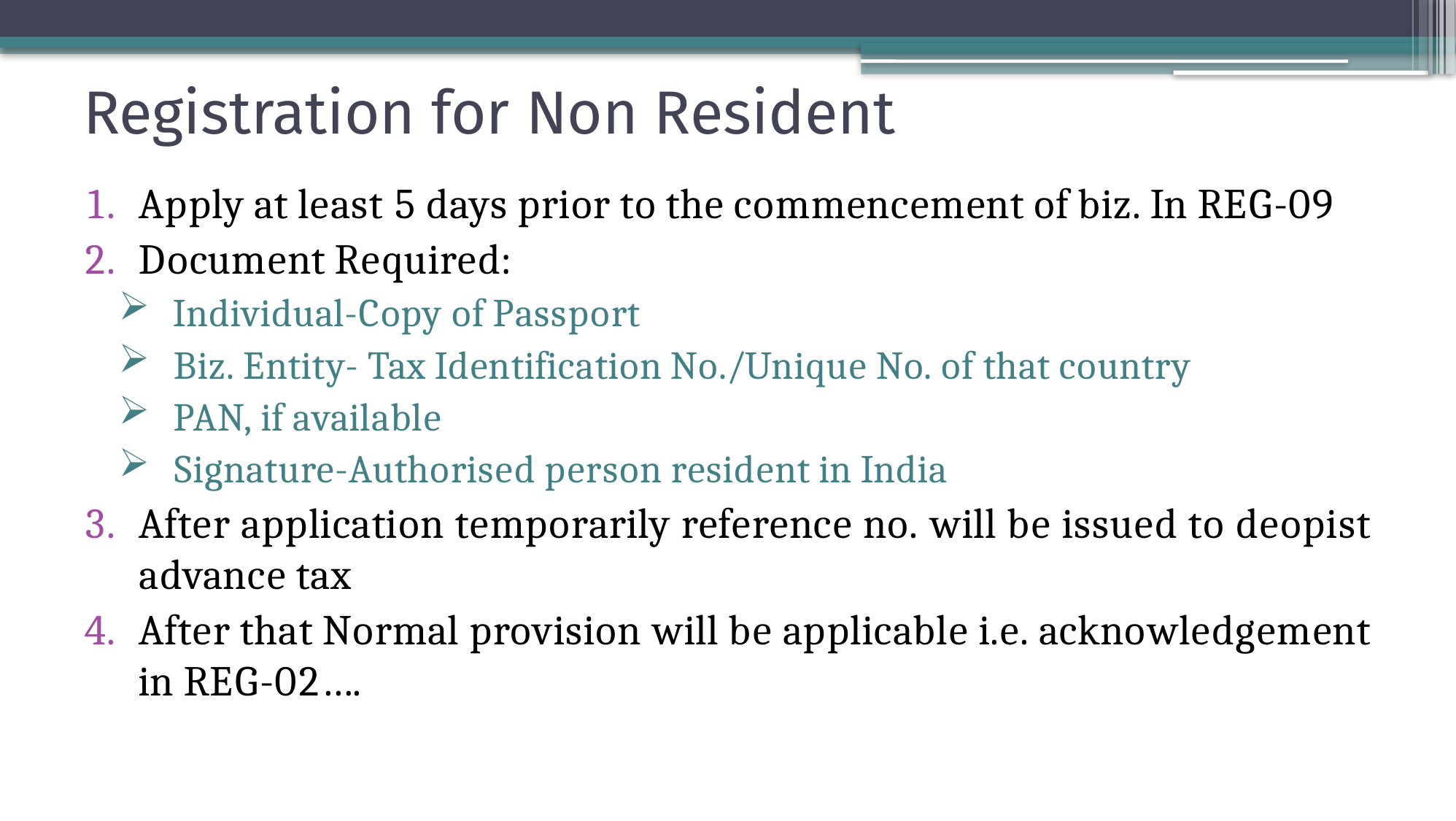

# Registration for Non Resident
Apply at least 5 days prior to the commencement of biz. In REG-09
Document Required:
Individual-Copy of Passport
Biz. Entity- Tax Identification No./Unique No. of that country
PAN, if available
Signature-Authorised person resident in India
After application temporarily reference no. will be issued to deopist advance tax
After that Normal provision will be applicable i.e. acknowledgement in REG-02….